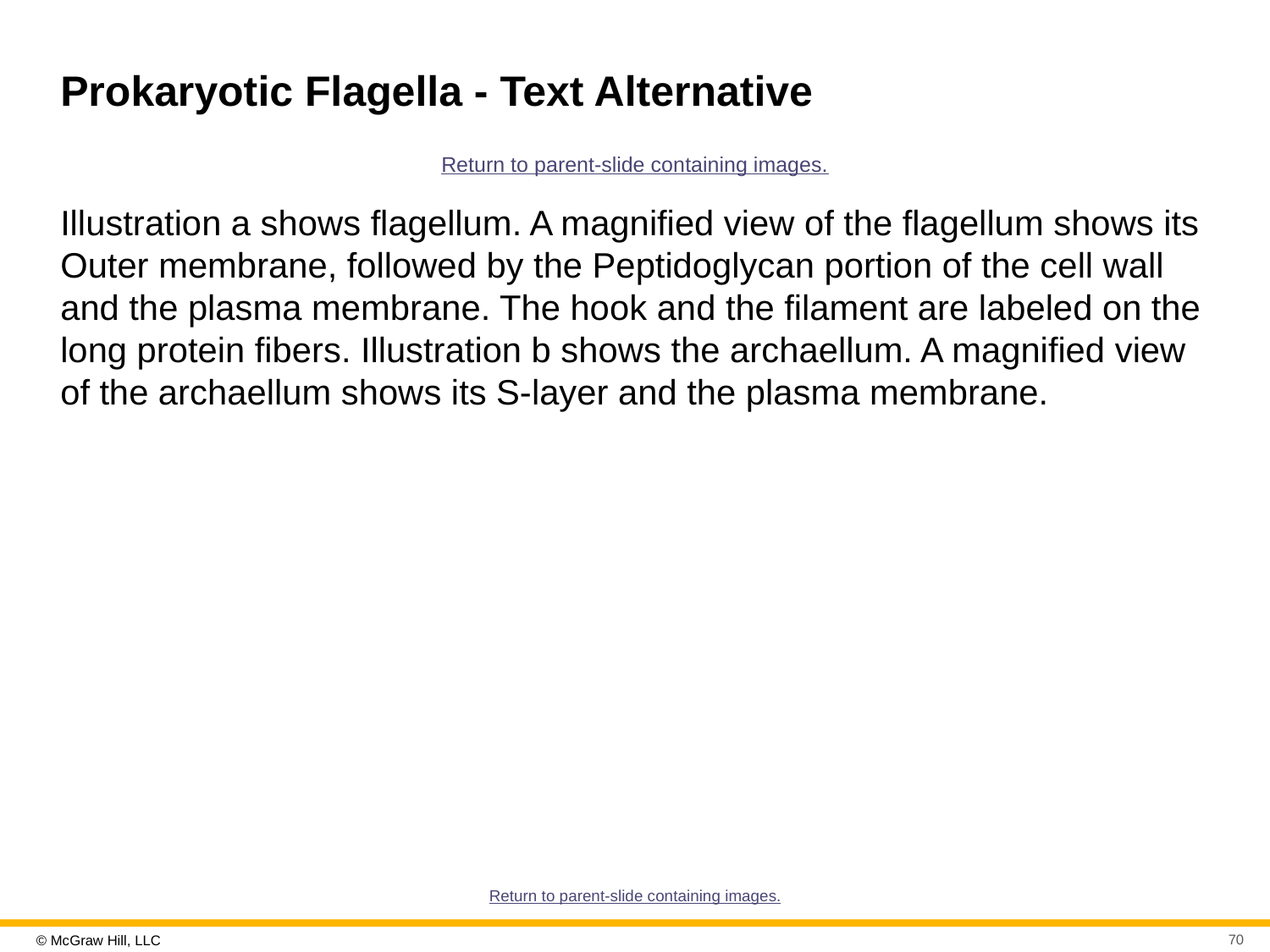

# Prokaryotic Flagella - Text Alternative
Return to parent-slide containing images.
Illustration a shows flagellum. A magnified view of the flagellum shows its Outer membrane, followed by the Peptidoglycan portion of the cell wall and the plasma membrane. The hook and the filament are labeled on the long protein fibers. Illustration b shows the archaellum. A magnified view of the archaellum shows its S-layer and the plasma membrane.
Return to parent-slide containing images.
70